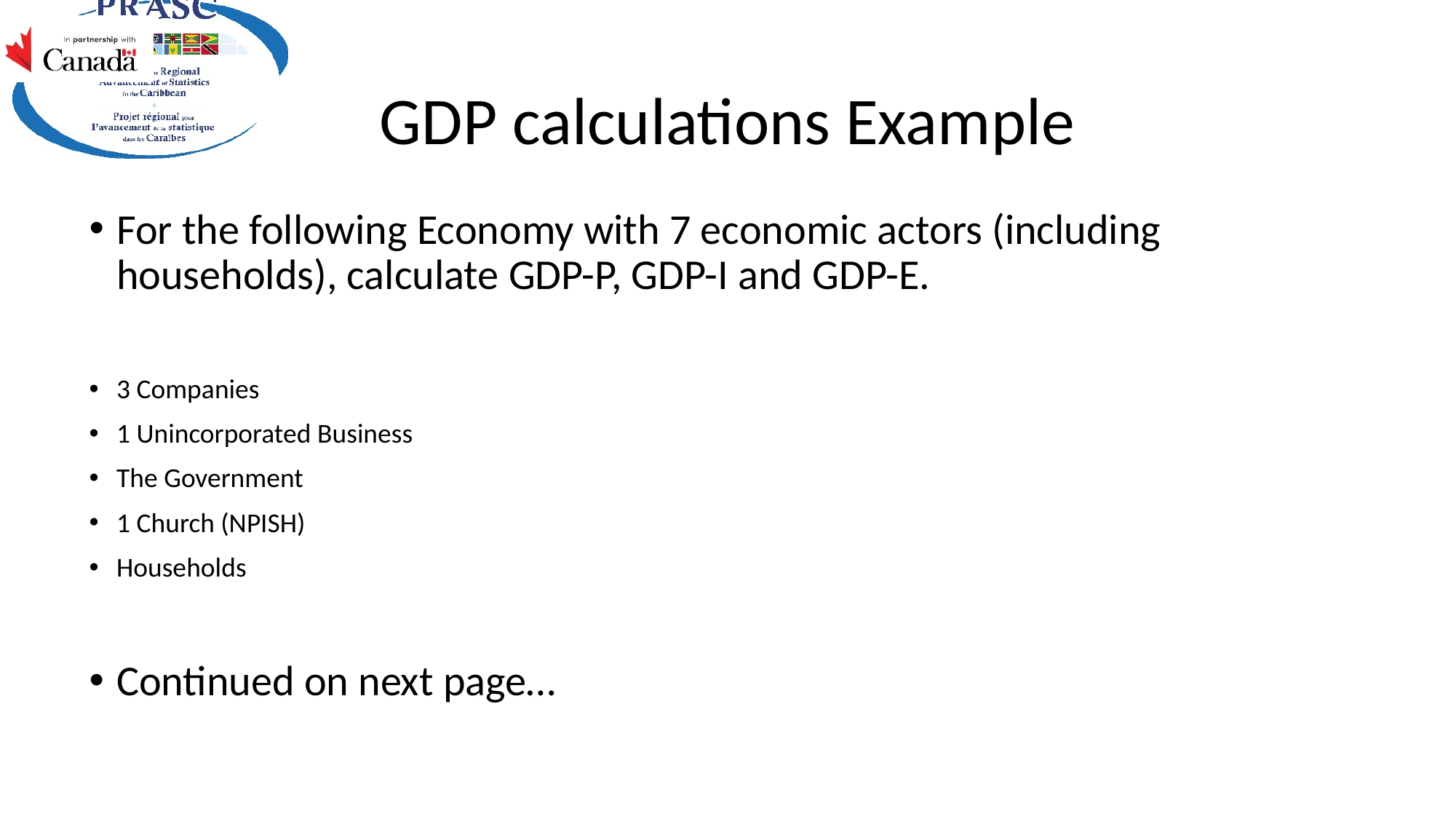

# GDP calculations Example
For the following Economy with 7 economic actors (including households), calculate GDP-P, GDP-I and GDP-E.

3 Companies
1 Unincorporated Business
The Government
1 Church (NPISH)
Households

Continued on next page…